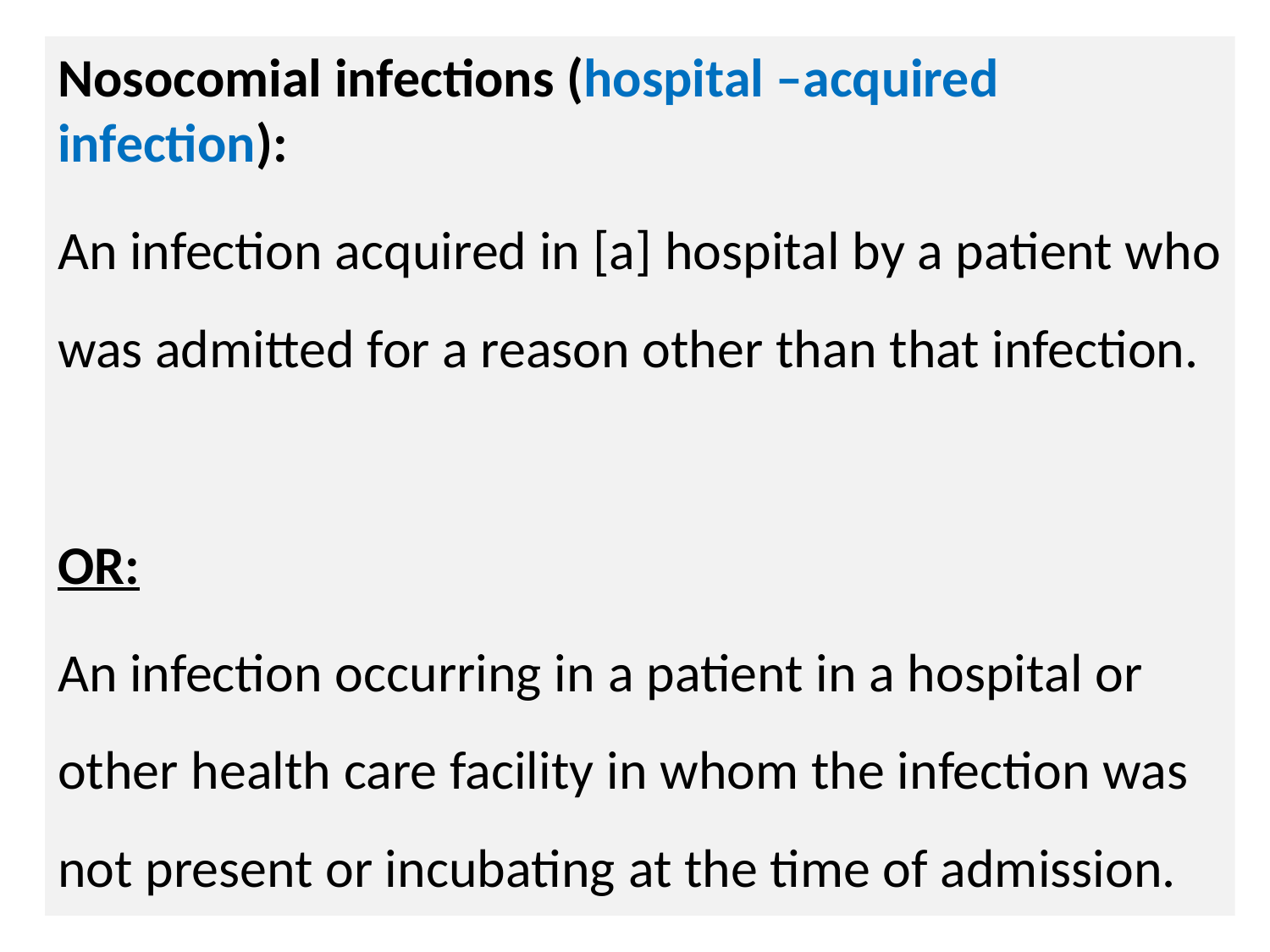

Nosocomial infections (hospital –acquired infection):
An infection acquired in [a] hospital by a patient who was admitted for a reason other than that infection.

OR:
An infection occurring in a patient in a hospital or other health care facility in whom the infection was not present or incubating at the time of admission.
# n